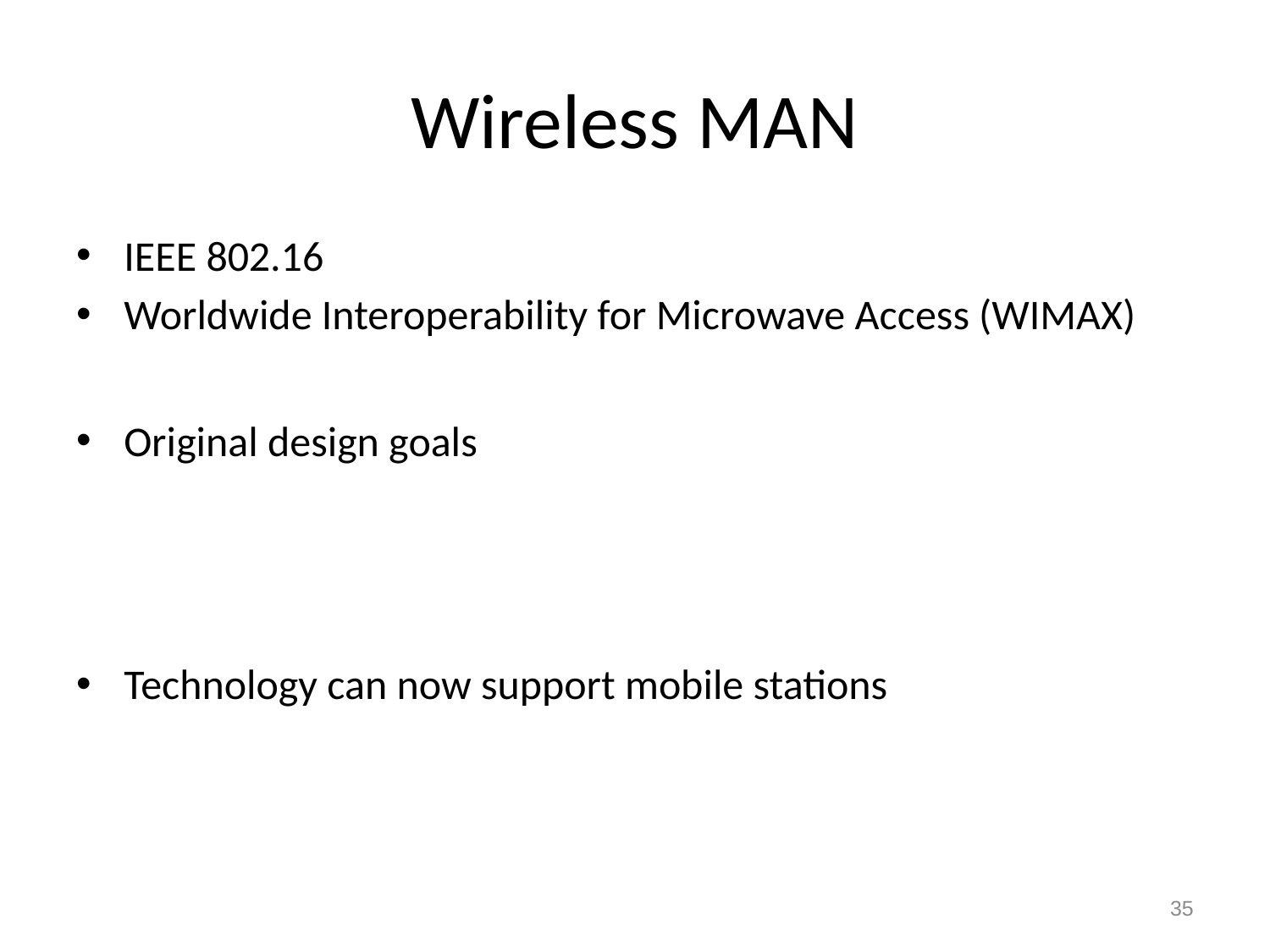

# Wireless MAN
IEEE 802.16
Worldwide Interoperability for Microwave Access (WIMAX)

Original design goals

Technology can now support mobile stations

35